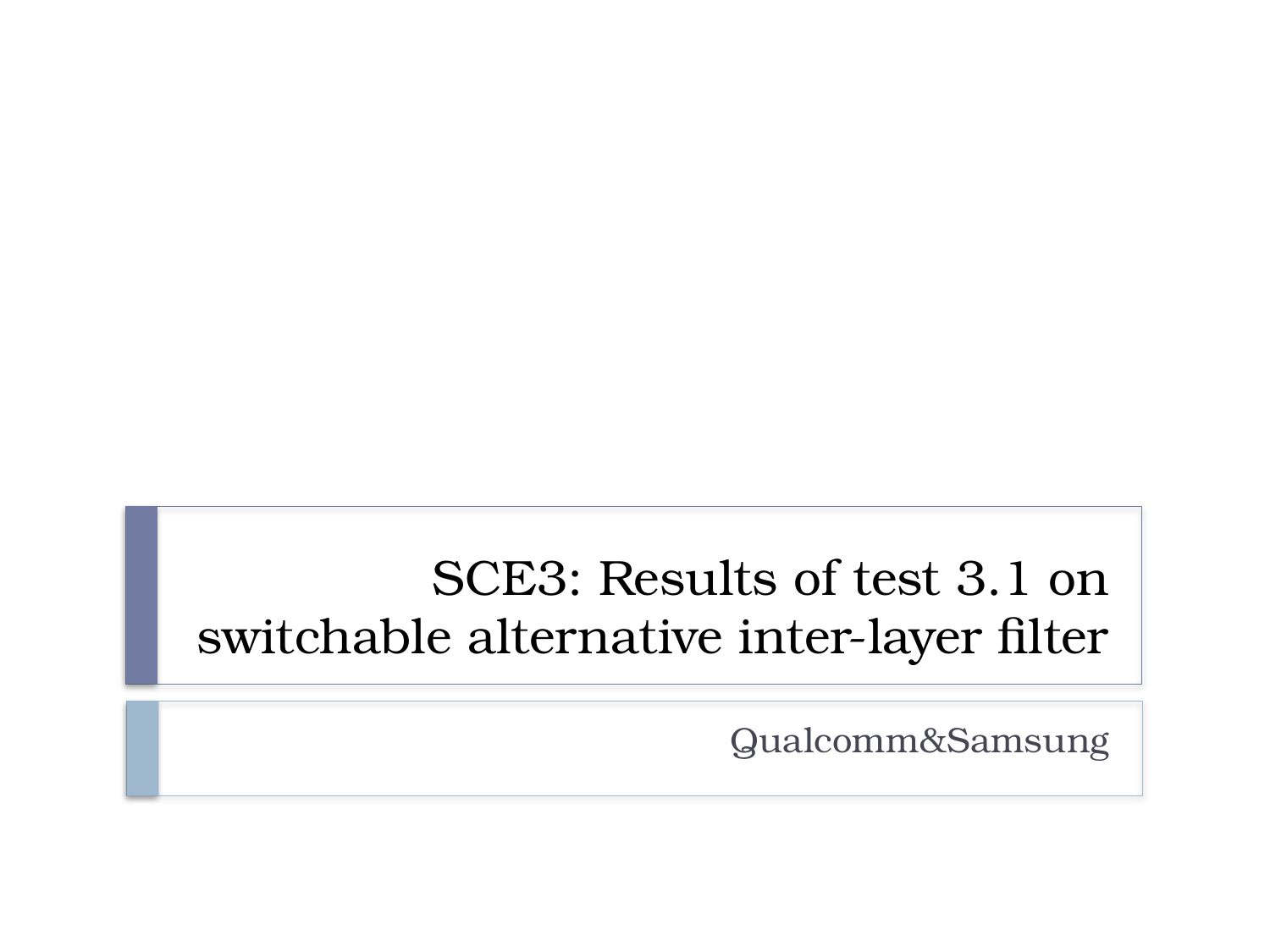

# SCE3: Results of test 3.1 on switchable alternative inter-layer filter
Qualcomm&Samsung